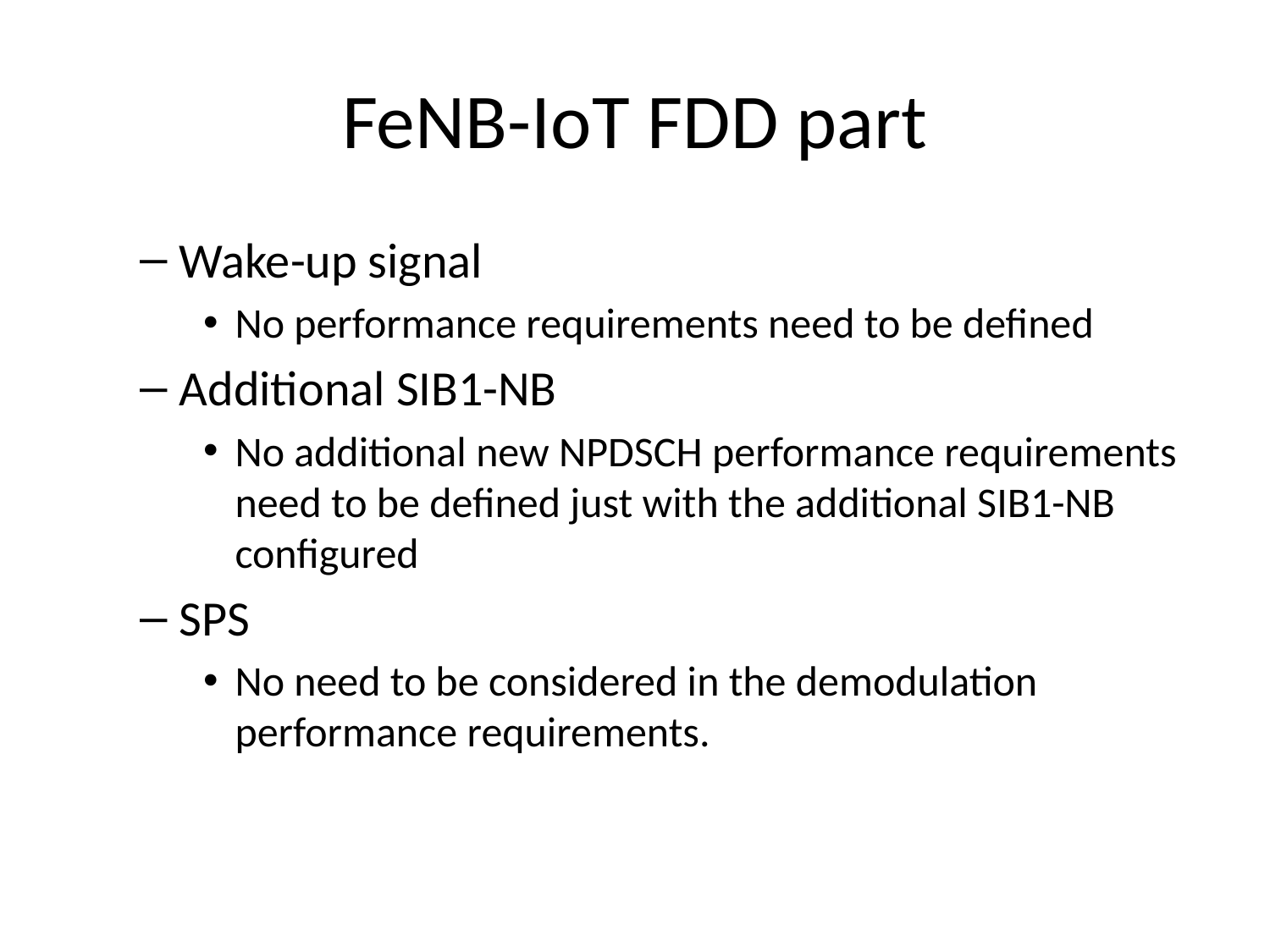

# FeNB-IoT FDD part
Wake-up signal
No performance requirements need to be defined
Additional SIB1-NB
No additional new NPDSCH performance requirements need to be defined just with the additional SIB1-NB configured
SPS
No need to be considered in the demodulation performance requirements.